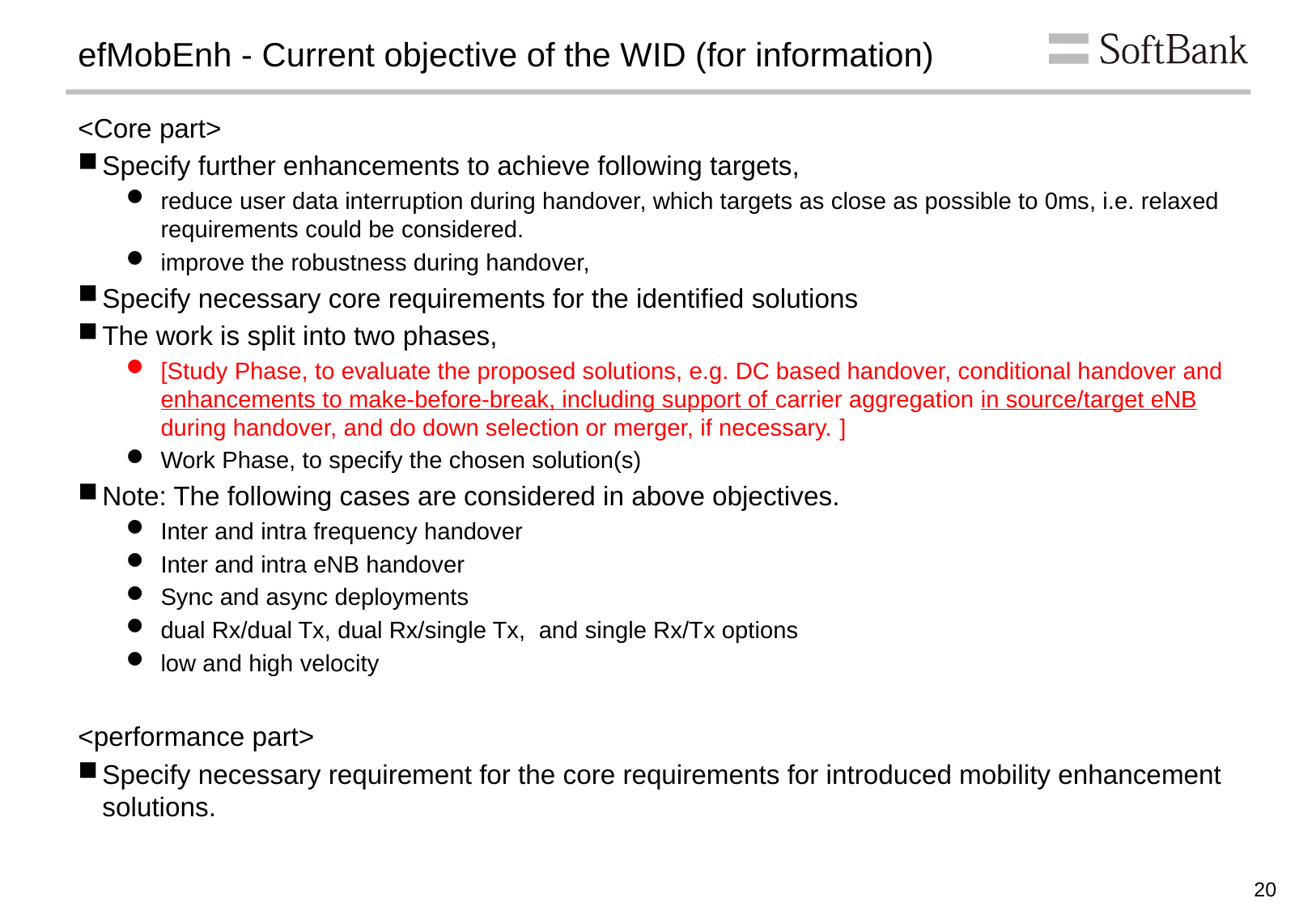

# efMobEnh - Current objective of the WID (for information)
<Core part>
Specify further enhancements to achieve following targets,
reduce user data interruption during handover, which targets as close as possible to 0ms, i.e. relaxed requirements could be considered.
improve the robustness during handover,
Specify necessary core requirements for the identified solutions
The work is split into two phases,
[Study Phase, to evaluate the proposed solutions, e.g. DC based handover, conditional handover and enhancements to make-before-break, including support of carrier aggregation in source/target eNB during handover, and do down selection or merger, if necessary. ]
Work Phase, to specify the chosen solution(s)
Note: The following cases are considered in above objectives.
Inter and intra frequency handover
Inter and intra eNB handover
Sync and async deployments
dual Rx/dual Tx, dual Rx/single Tx,  and single Rx/Tx options
low and high velocity

<performance part>
Specify necessary requirement for the core requirements for introduced mobility enhancement solutions.